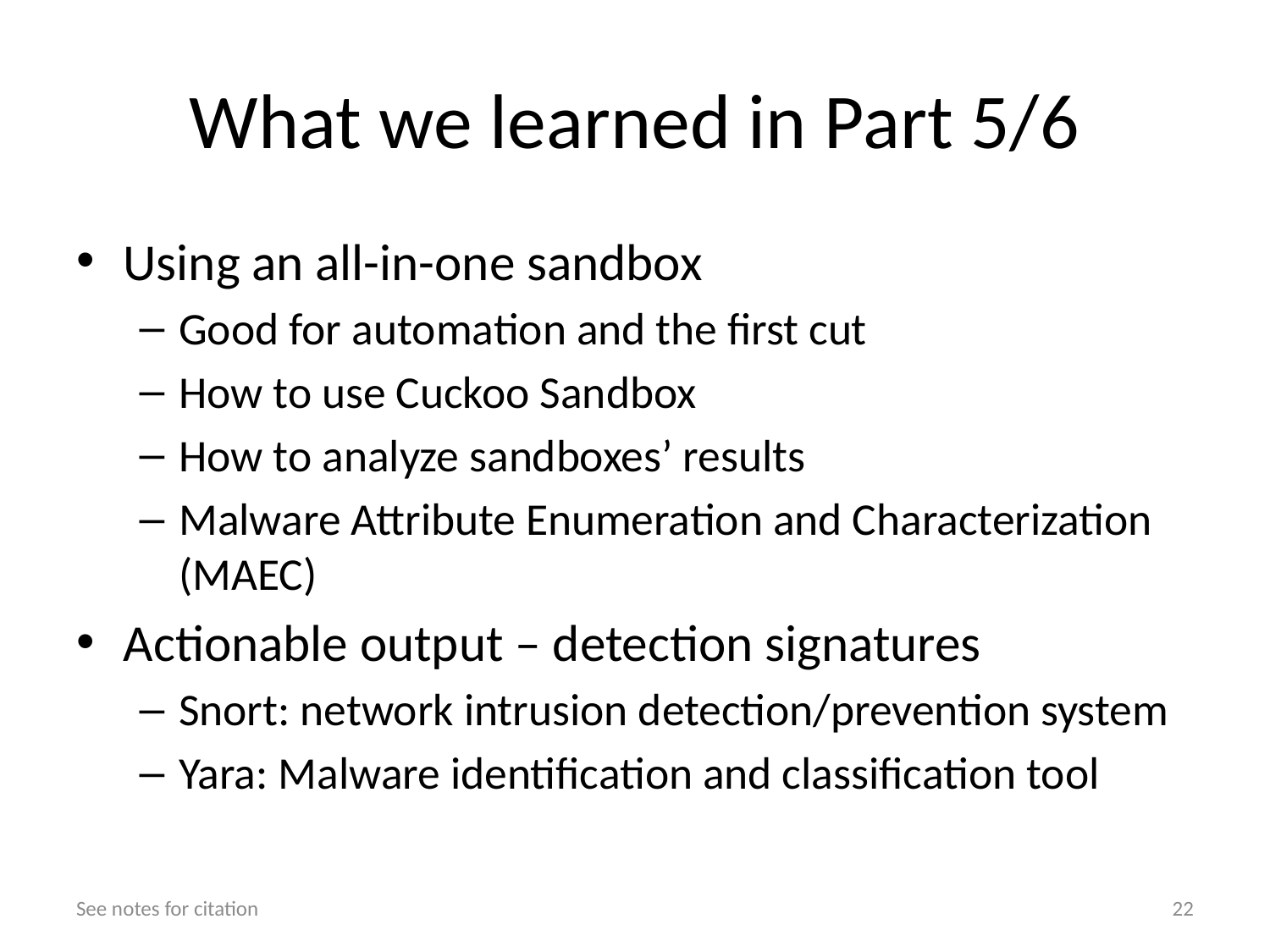

# What we learned in Part 5/6
Using an all-in-one sandbox
Good for automation and the first cut
How to use Cuckoo Sandbox
How to analyze sandboxes’ results
Malware Attribute Enumeration and Characterization (MAEC)
Actionable output – detection signatures
Snort: network intrusion detection/prevention system
Yara: Malware identification and classification tool
See notes for citation
22